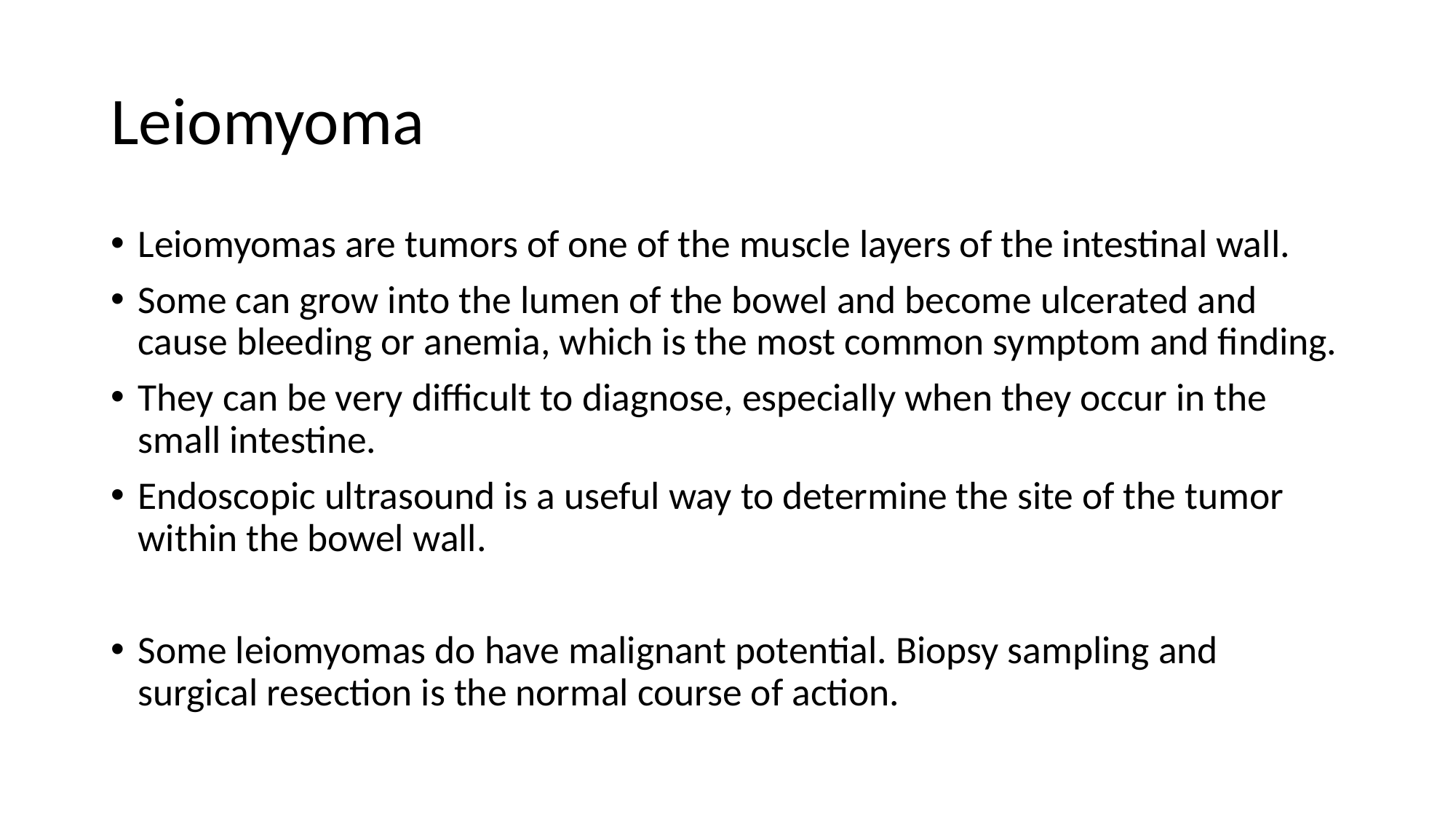

# Leiomyoma
Leiomyomas are tumors of one of the muscle layers of the intestinal wall.
Some can grow into the lumen of the bowel and become ulcerated and cause bleeding or anemia, which is the most common symptom and finding.
They can be very difficult to diagnose, especially when they occur in the small intestine.
Endoscopic ultrasound is a useful way to determine the site of the tumor within the bowel wall.

Some leiomyomas do have malignant potential. Biopsy sampling and surgical resection is the normal course of action.